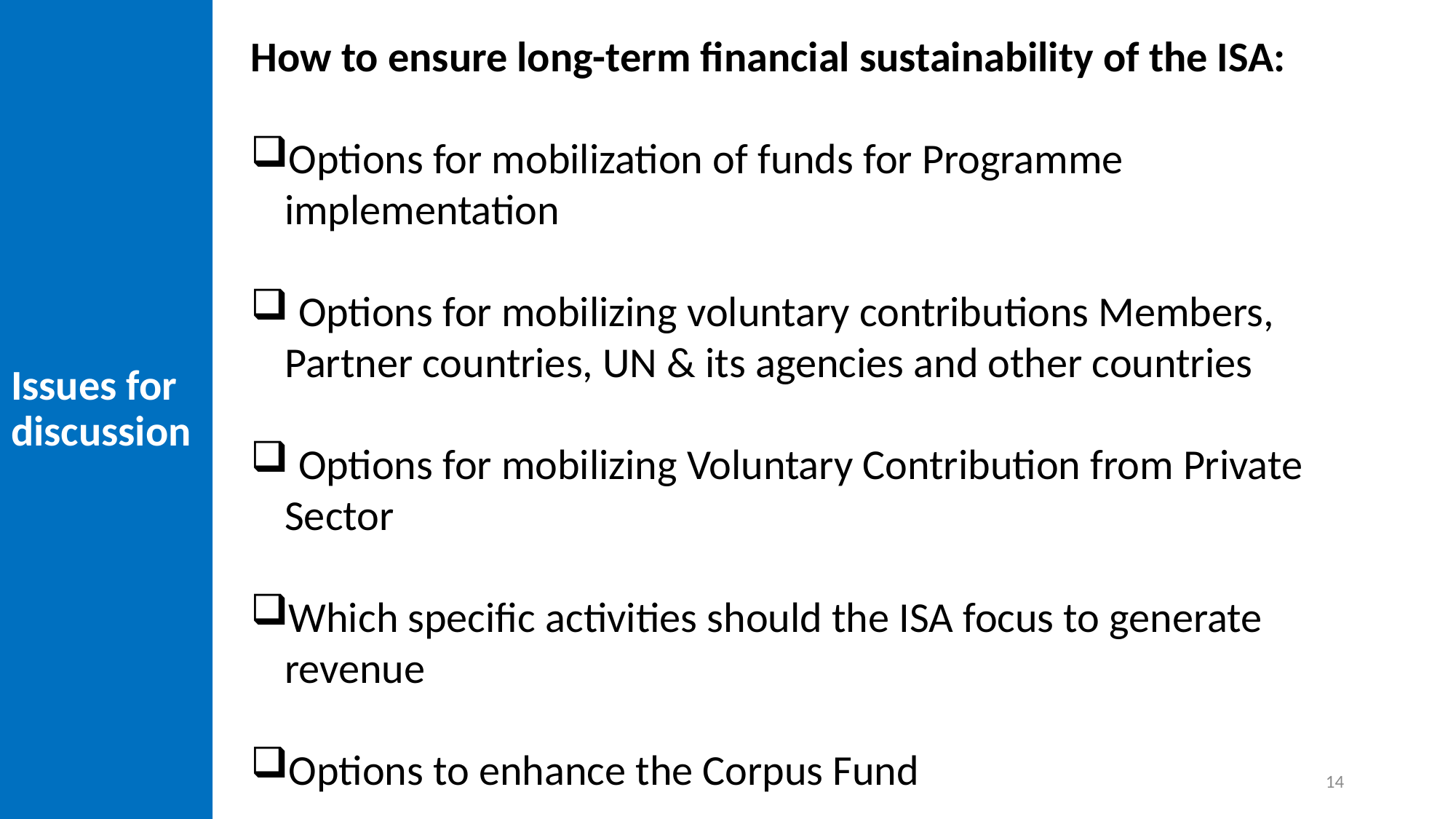

Issues for discussion
How to ensure long-term financial sustainability of the ISA:

Options for mobilization of funds for Programme implementation

 Options for mobilizing voluntary contributions Members, Partner countries, UN & its agencies and other countries

 Options for mobilizing Voluntary Contribution from Private Sector

Which specific activities should the ISA focus to generate revenue

Options to enhance the Corpus Fund
14